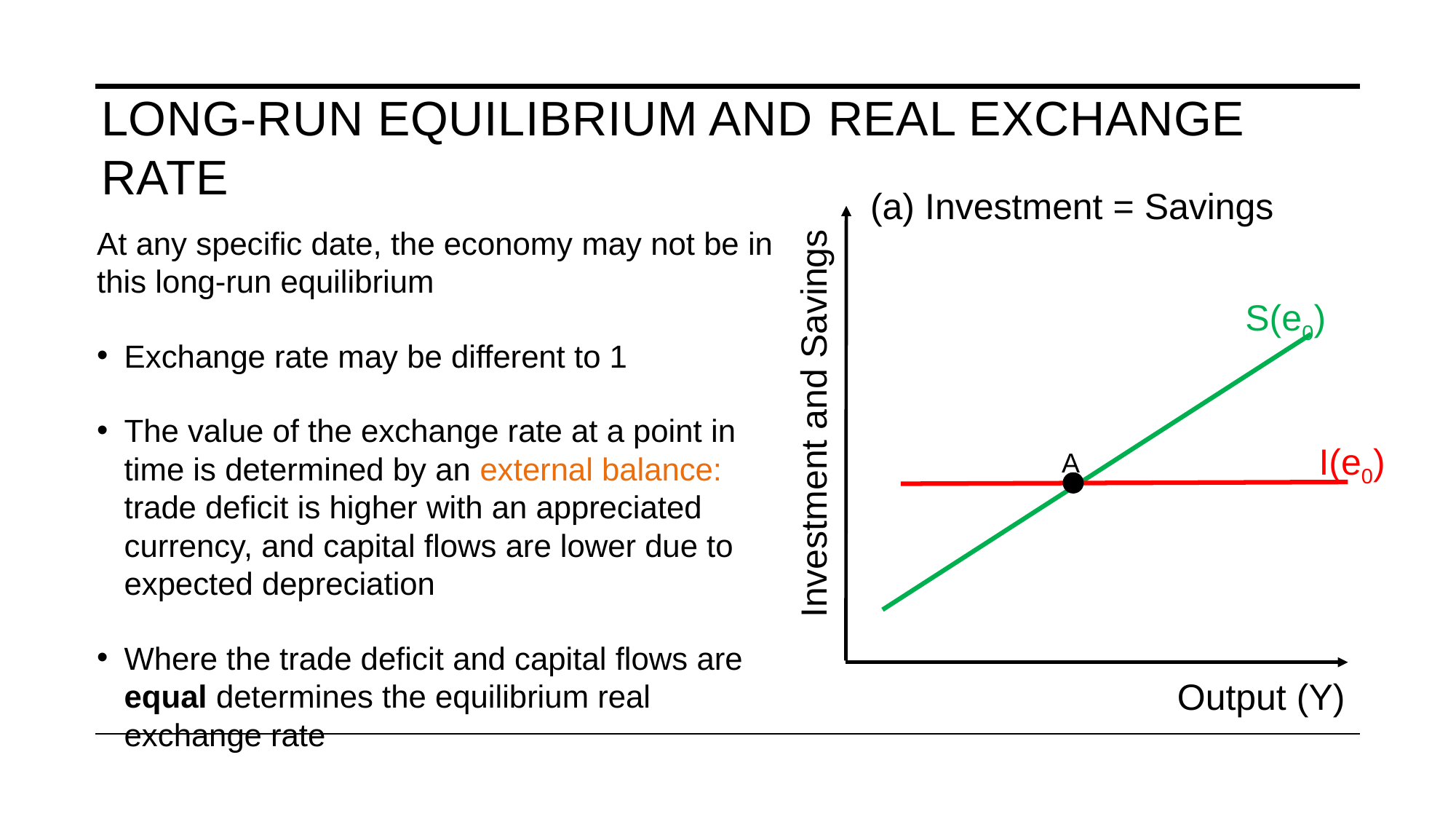

# Long-run equilibrium and real exchange rate
(a) Investment = Savings

S(e0)

Investment and Savings
I(e0)
A

Output (Y)
At any specific date, the economy may not be in this long-run equilibrium
Exchange rate may be different to 1
The value of the exchange rate at a point in time is determined by an external balance: trade deficit is higher with an appreciated currency, and capital flows are lower due to expected depreciation
Where the trade deficit and capital flows are equal determines the equilibrium real exchange rate